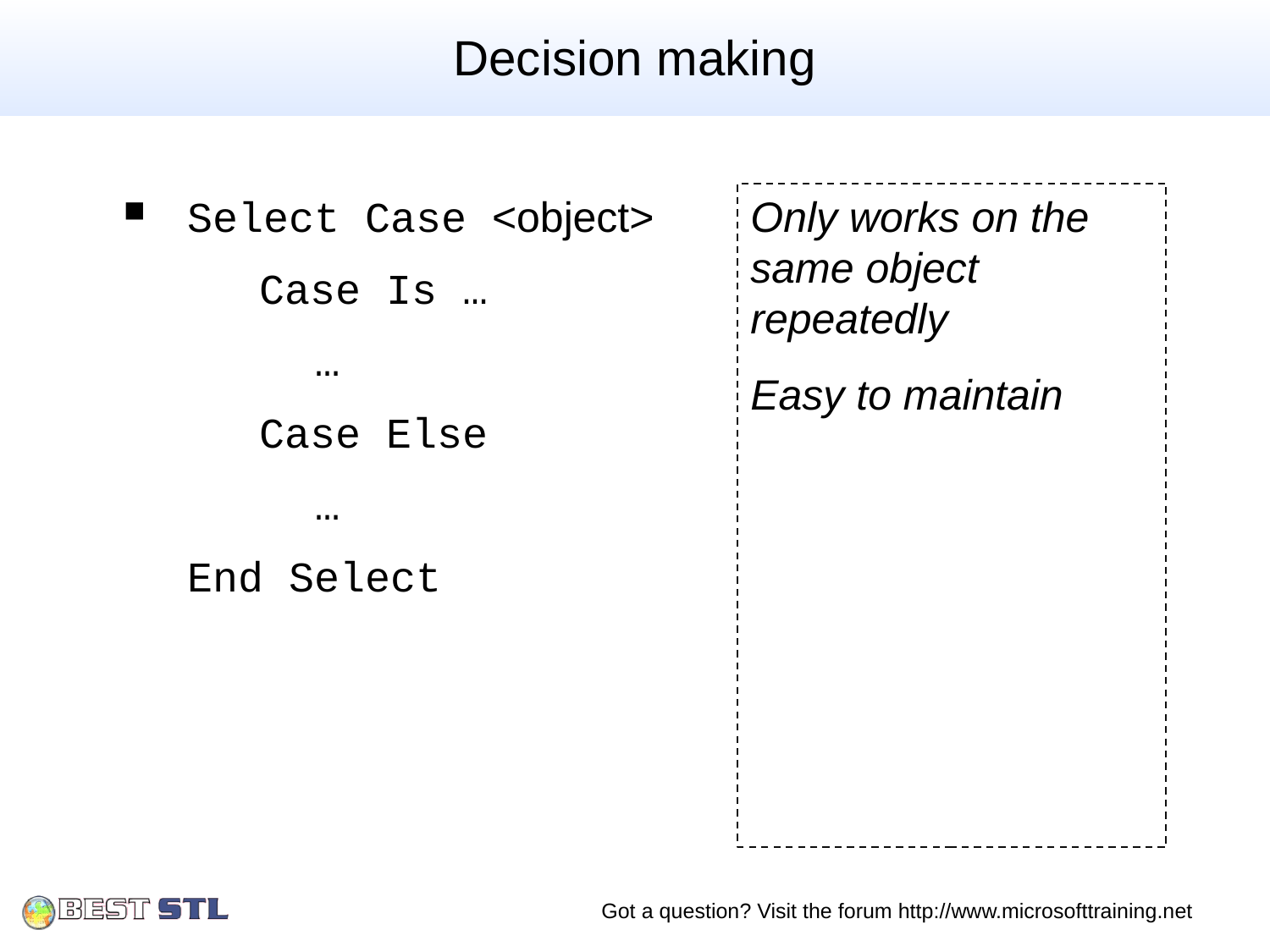

# Decision making
Select Case <object>
Case Is …
…
Case Else
…
End Select
Only works on the same object repeatedly
Easy to maintain
Got a question? Visit the forum http://www.microsofttraining.net